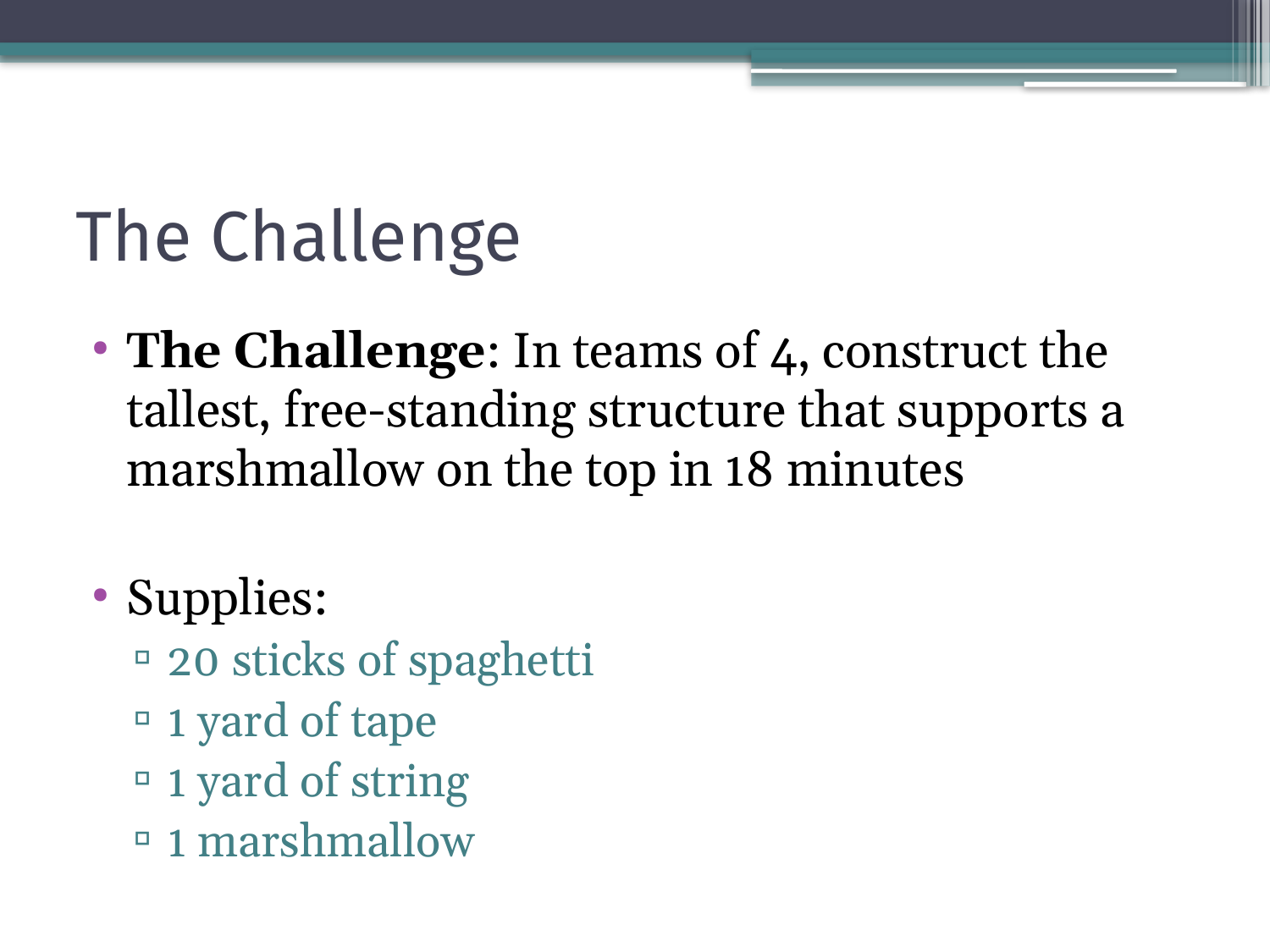

# The Challenge
The Challenge: In teams of 4, construct the tallest, free-standing structure that supports a marshmallow on the top in 18 minutes

Supplies:
20 sticks of spaghetti
1 yard of tape
1 yard of string
1 marshmallow